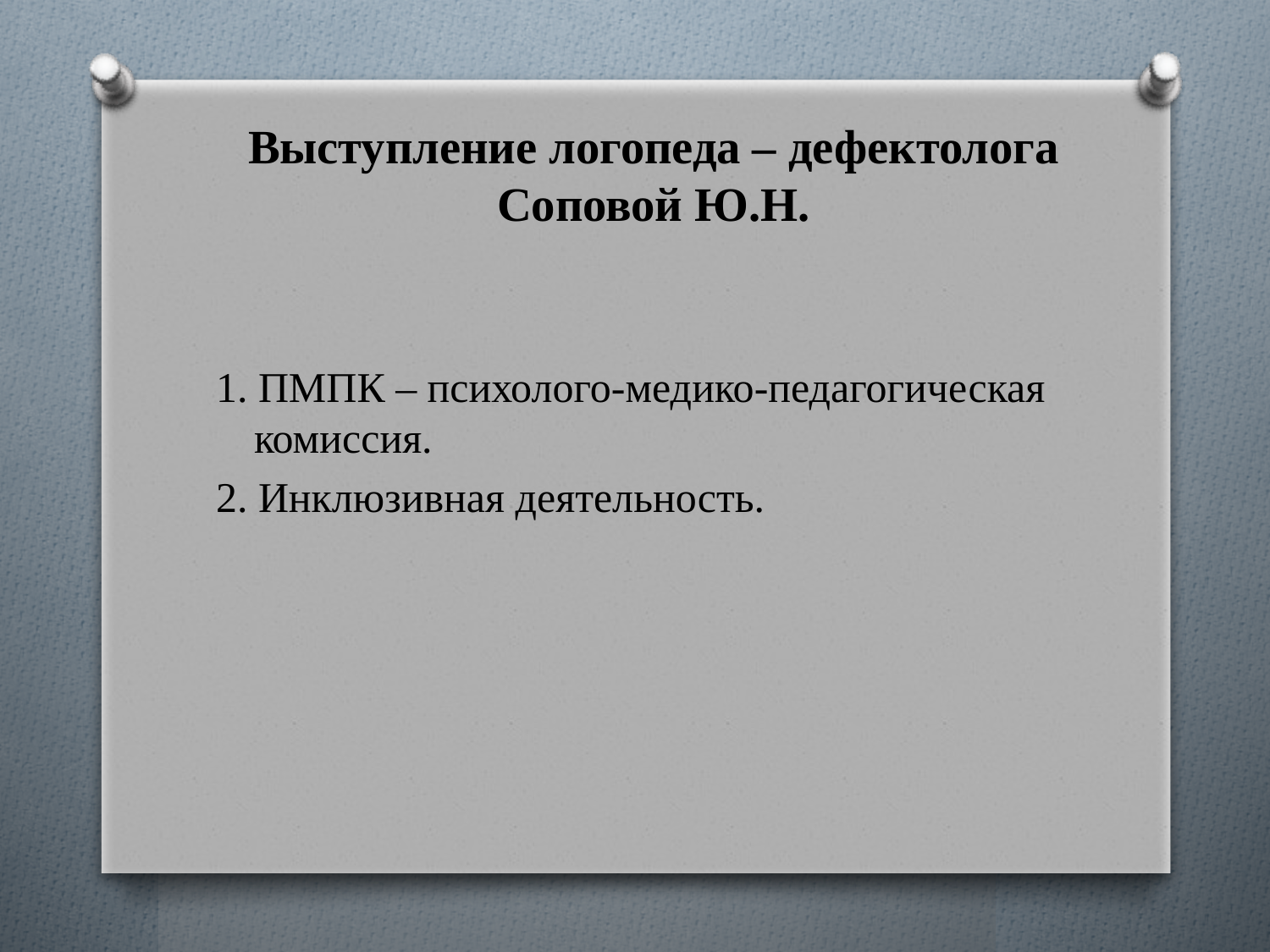

# Выступление логопеда – дефектолога Соповой Ю.Н.

1. ПМПК – психолого-медико-педагогическая комиссия.
2. Инклюзивная деятельность.